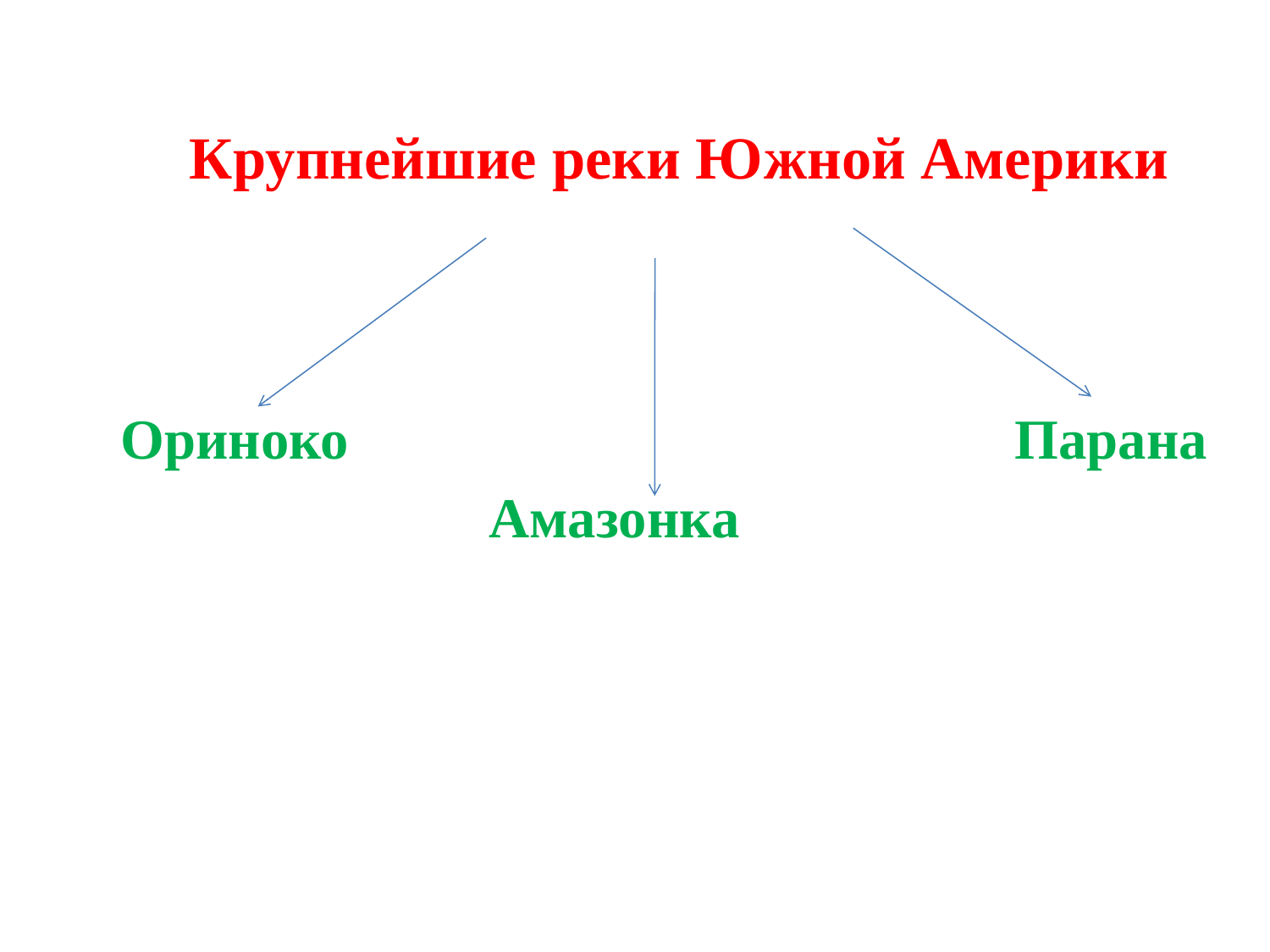

# Крупнейшие реки Южной Америки

  Ориноко                                               Парана
                            Амазонка